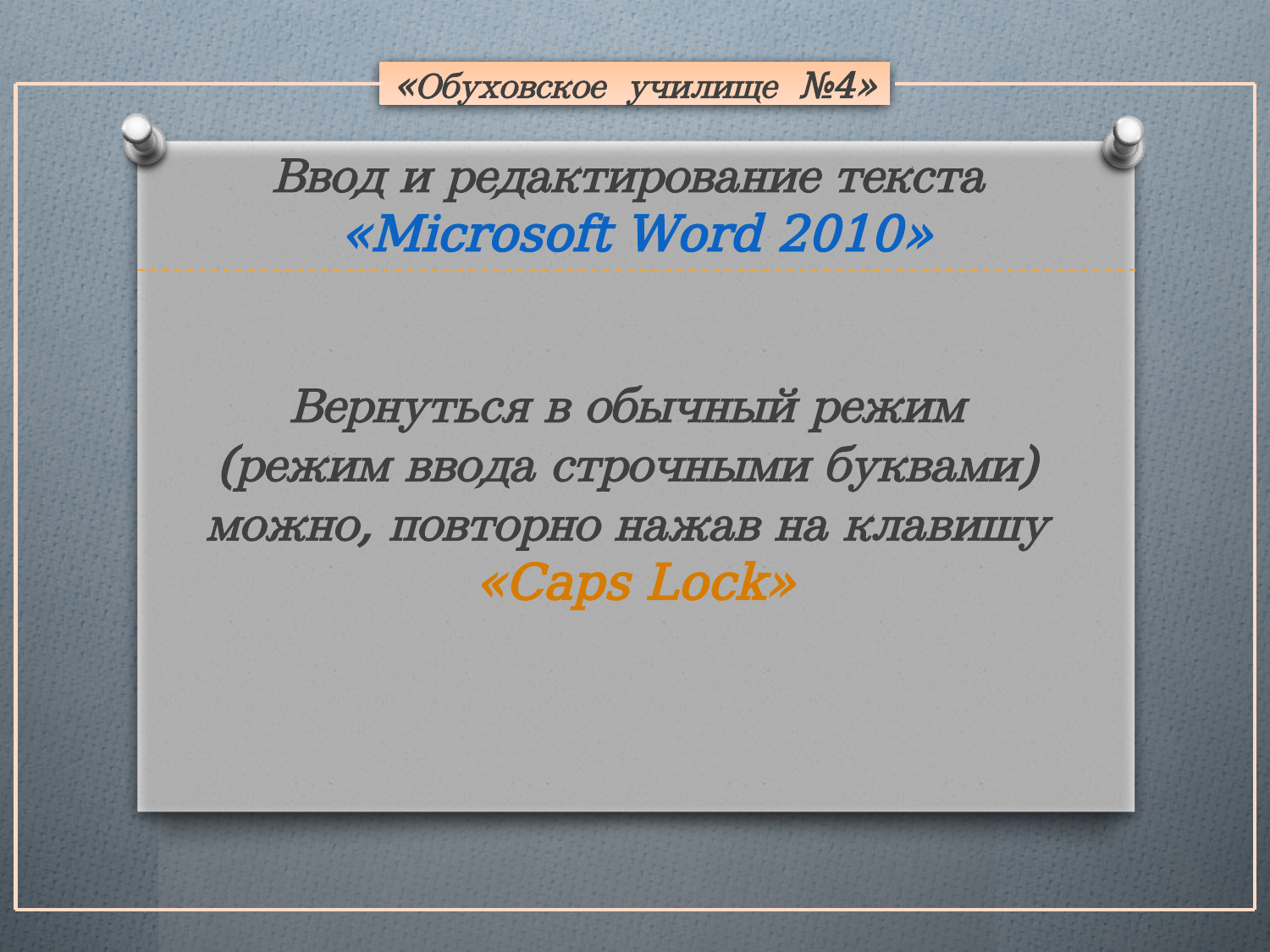

«Обуховское  училище  №4»
Ввод и редактирование текста
«Microsoft Word 2010»
Вернуться в обычный режим
(режим ввода строчными буквами)
можно, повторно нажав на клавишу
«Caps Lock»